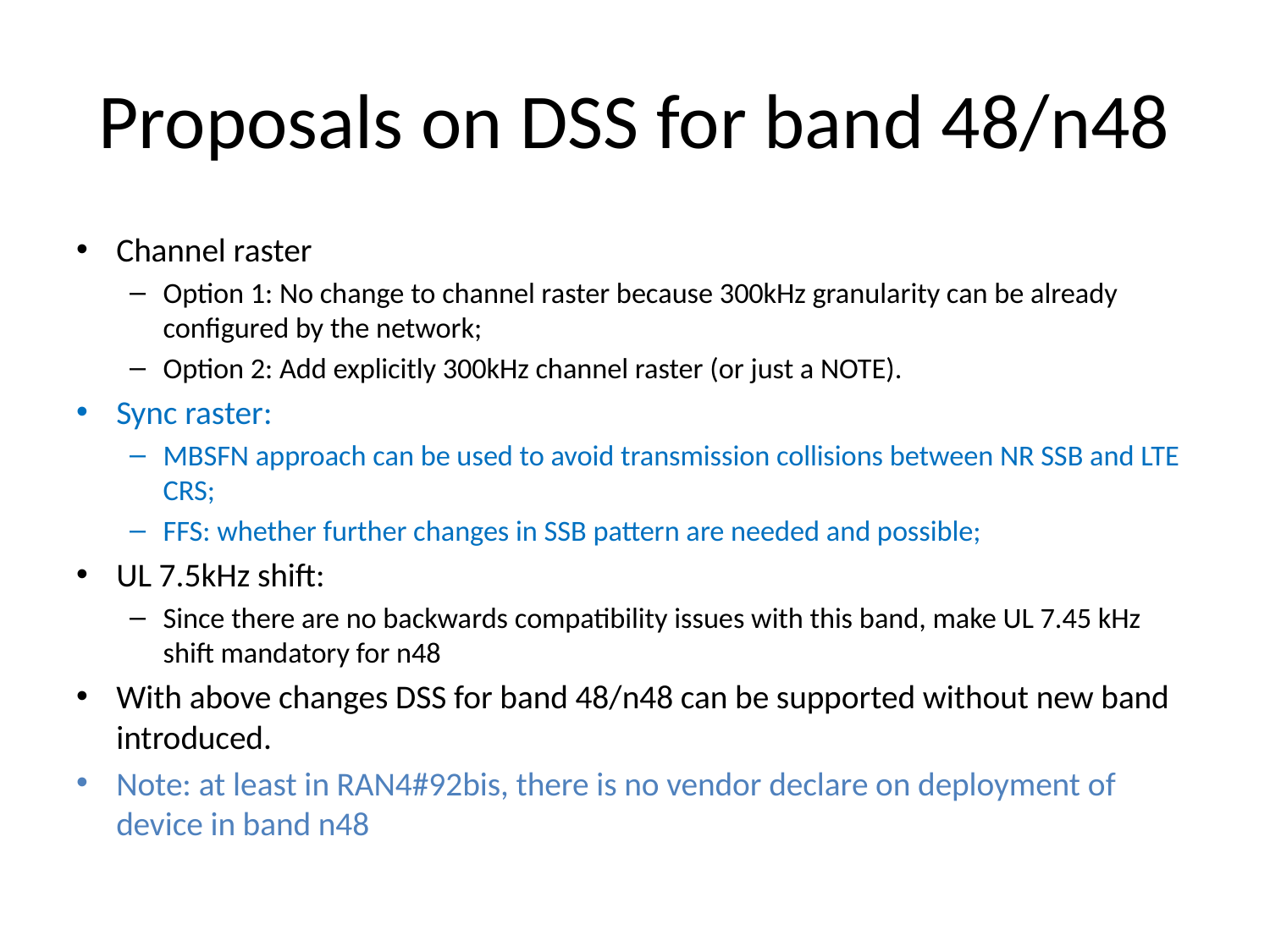

# Proposals on DSS for band 48/n48
Channel raster
Option 1: No change to channel raster because 300kHz granularity can be already configured by the network;
Option 2: Add explicitly 300kHz channel raster (or just a NOTE).
Sync raster:
MBSFN approach can be used to avoid transmission collisions between NR SSB and LTE CRS;
FFS: whether further changes in SSB pattern are needed and possible;
UL 7.5kHz shift:
Since there are no backwards compatibility issues with this band, make UL 7.45 kHz shift mandatory for n48
With above changes DSS for band 48/n48 can be supported without new band introduced.
Note: at least in RAN4#92bis, there is no vendor declare on deployment of device in band n48